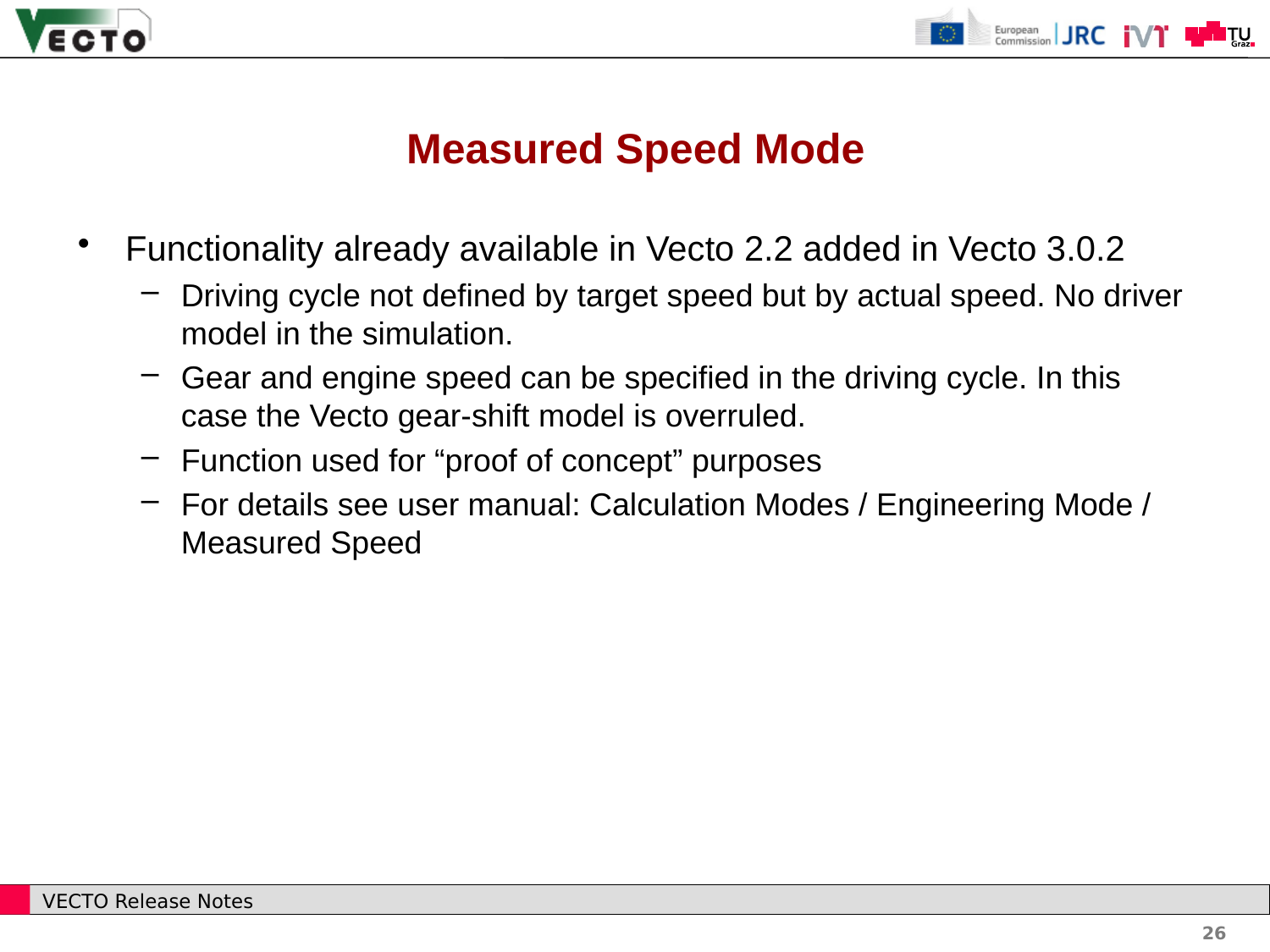

# Measured Speed Mode
Functionality already available in Vecto 2.2 added in Vecto 3.0.2
Driving cycle not defined by target speed but by actual speed. No driver model in the simulation.
Gear and engine speed can be specified in the driving cycle. In this case the Vecto gear-shift model is overruled.
Function used for “proof of concept” purposes
For details see user manual: Calculation Modes / Engineering Mode / Measured Speed